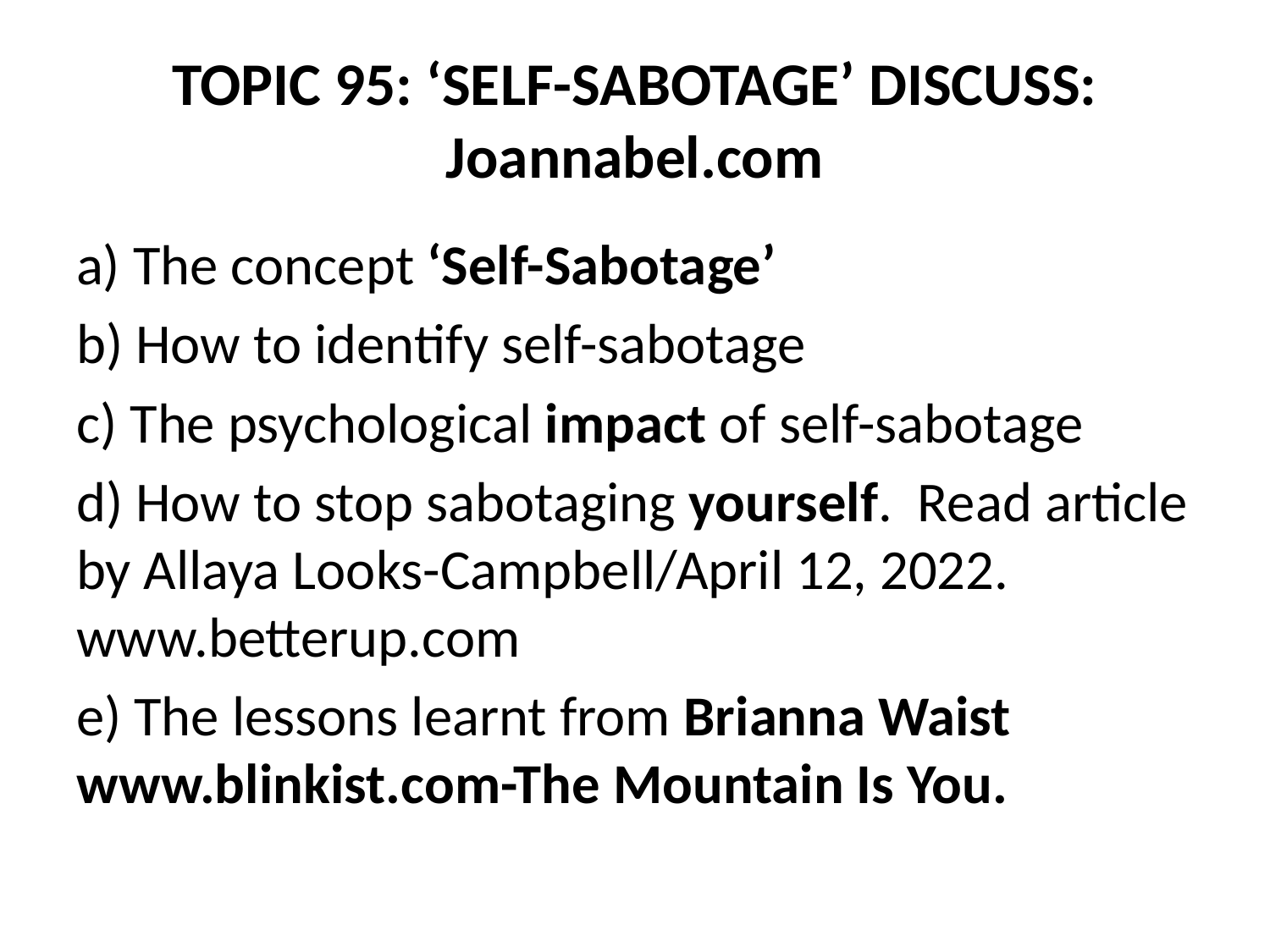

# TOPIC 95: ‘SELF-SABOTAGE’ DISCUSS: Joannabel.com
a) The concept ‘Self-Sabotage’
b) How to identify self-sabotage
c) The psychological impact of self-sabotage
d) How to stop sabotaging yourself.  Read article by Allaya Looks-Campbell/April 12, 2022. www.betterup.com
e) The lessons learnt from Brianna Waist www.blinkist.com-The Mountain Is You.